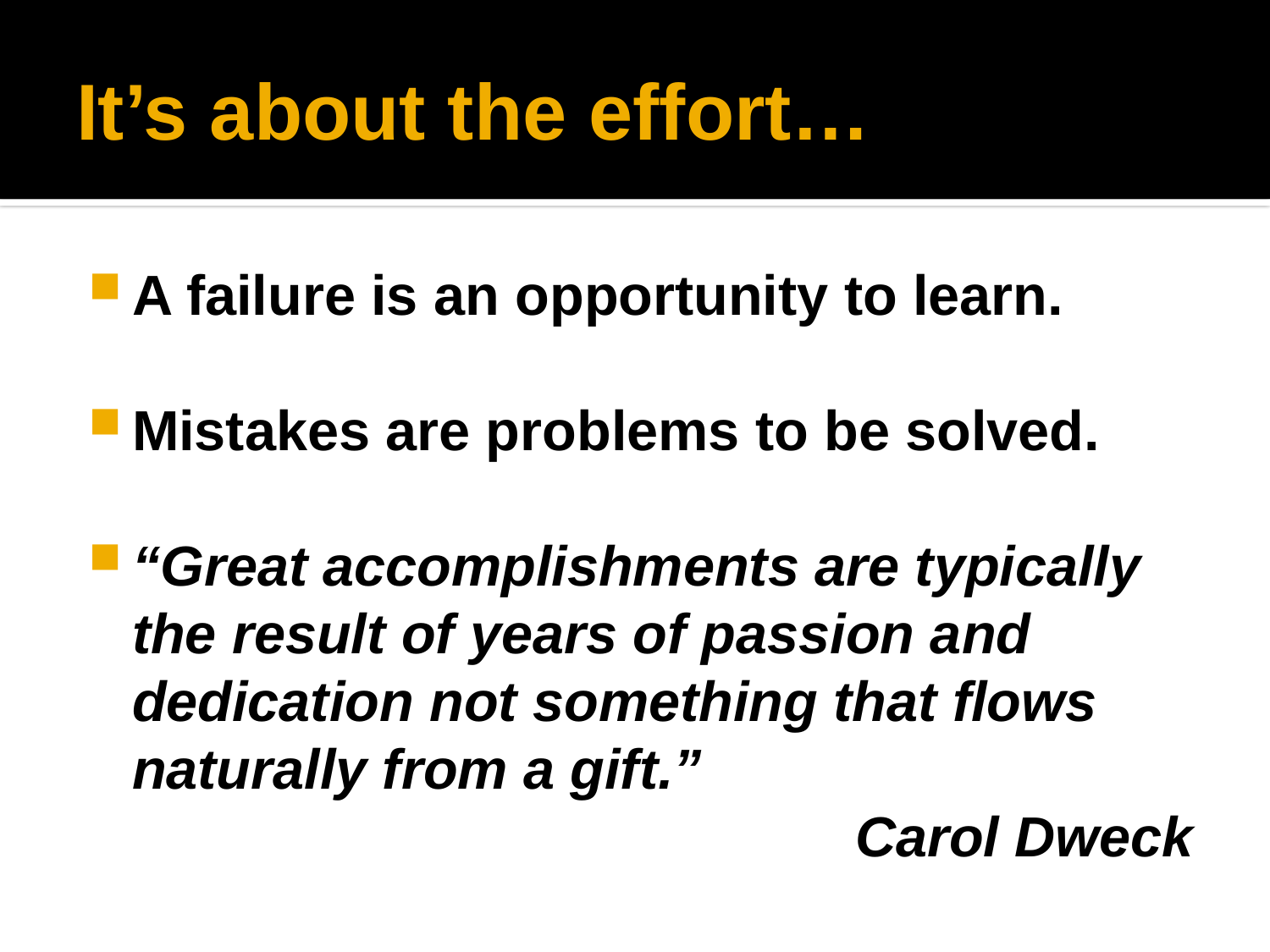

# It’s about the effort…
A failure is an opportunity to learn.

Mistakes are problems to be solved.

“Great accomplishments are typically the result of years of passion and dedication not something that flows naturally from a gift.”
Carol Dweck